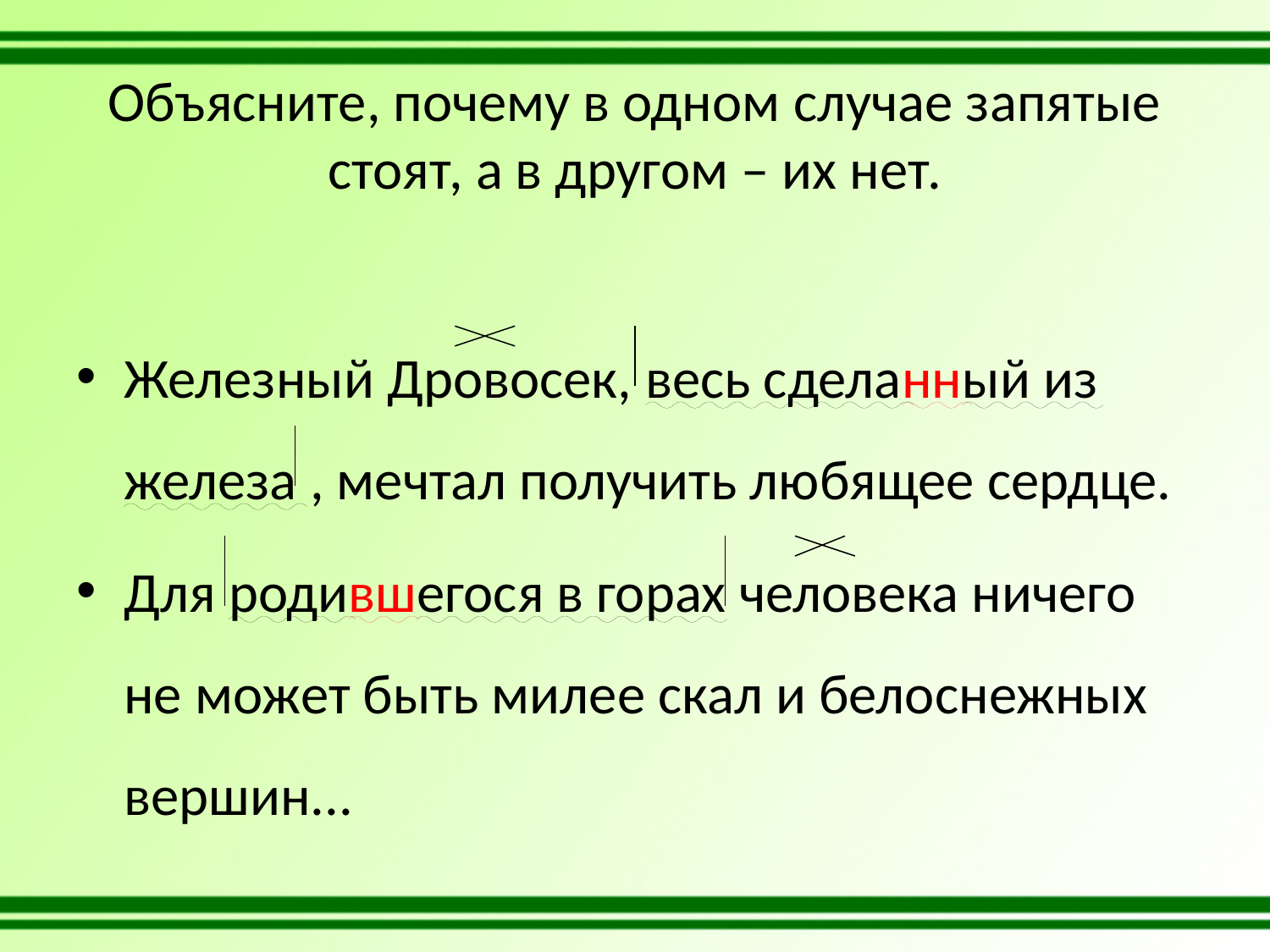

# Объясните, почему в одном случае запятые стоят, а в другом – их нет.

Железный Дровосек, весь сделанный из железа , мечтал получить любящее сердце.
Для родившегося в горах человека ничего не может быть милее скал и белоснежных вершин...